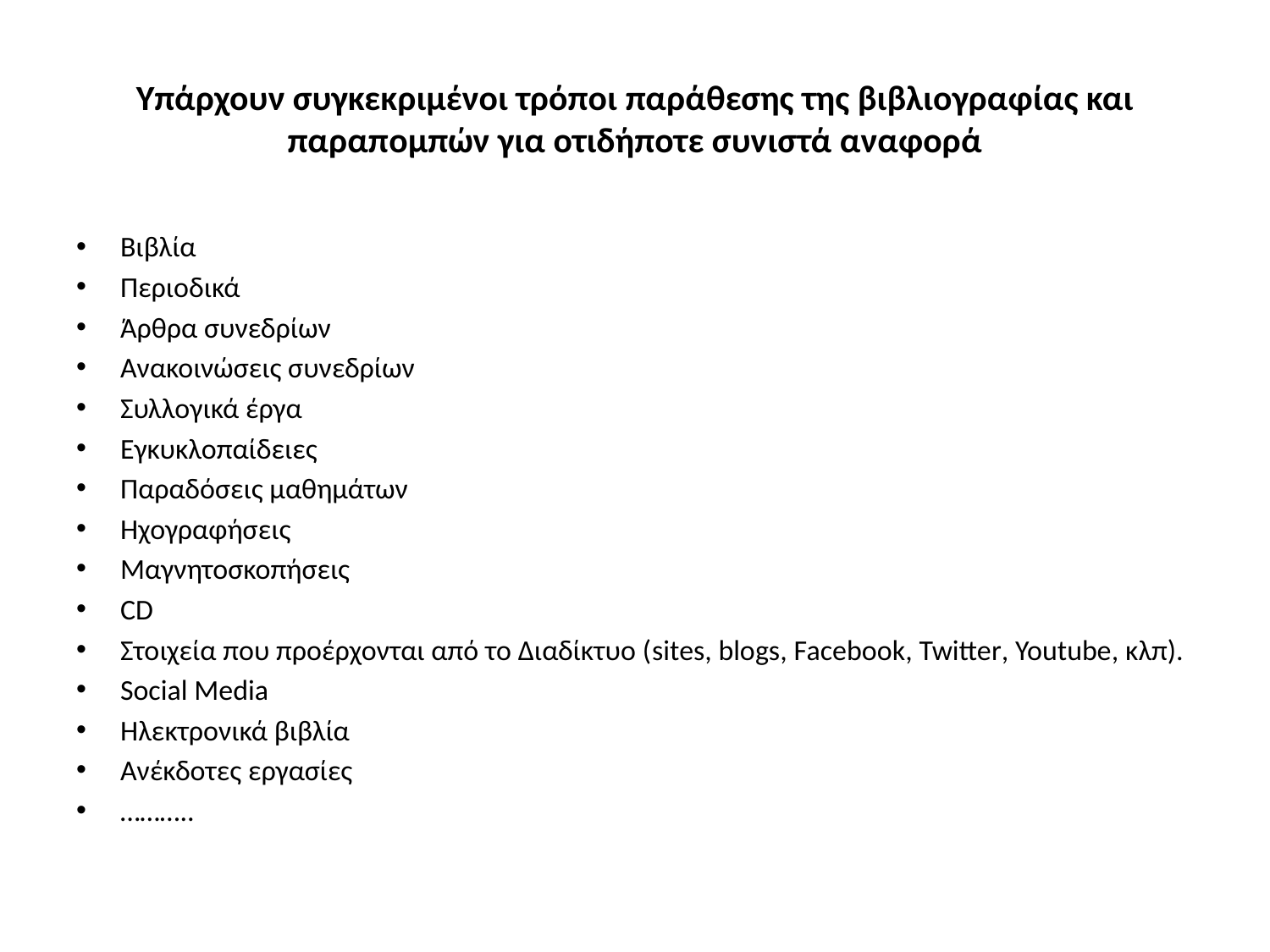

# Υπάρχουν συγκεκριμένοι τρόποι παράθεσης της βιβλιογραφίας και παραπομπών για οτιδήποτε συνιστά αναφορά
Βιβλία
Περιοδικά
Άρθρα συνεδρίων
Ανακοινώσεις συνεδρίων
Συλλογικά έργα
Εγκυκλοπαίδειες
Παραδόσεις μαθημάτων
Ηχογραφήσεις
Μαγνητοσκοπήσεις
CD
Στοιχεία που προέρχονται από το Διαδίκτυο (sites, blogs, Facebook, Twitter, Youtube, κλπ).
Social Media
Ηλεκτρονικά βιβλία
Ανέκδοτες εργασίες
………..